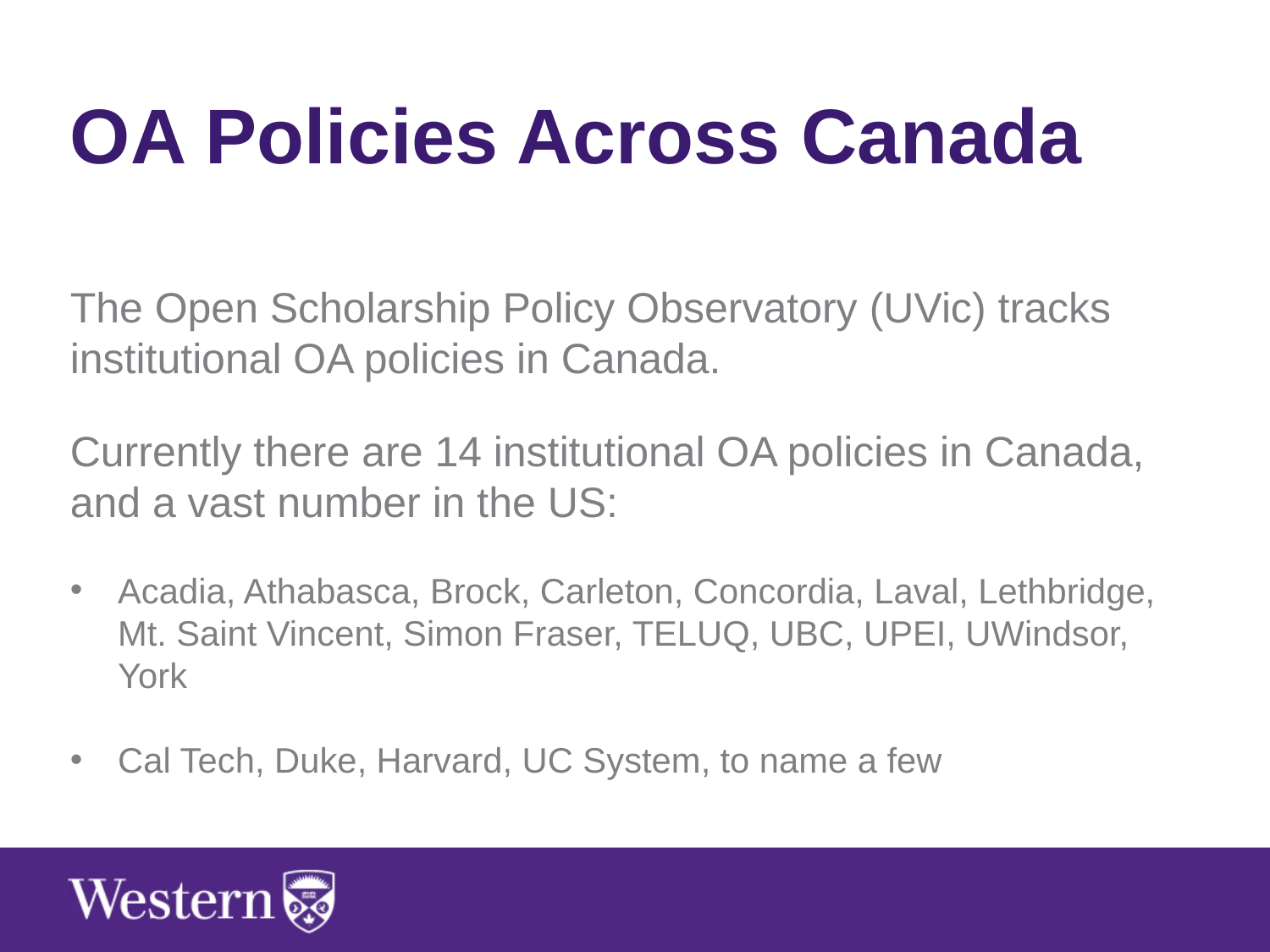

OA Policies Across Canada

The Open Scholarship Policy Observatory (UVic) tracks institutional OA policies in Canada.
Currently there are 14 institutional OA policies in Canada, and a vast number in the US:
Acadia, Athabasca, Brock, Carleton, Concordia, Laval, Lethbridge, Mt. Saint Vincent, Simon Fraser, TELUQ, UBC, UPEI, UWindsor, York
Cal Tech, Duke, Harvard, UC System, to name a few